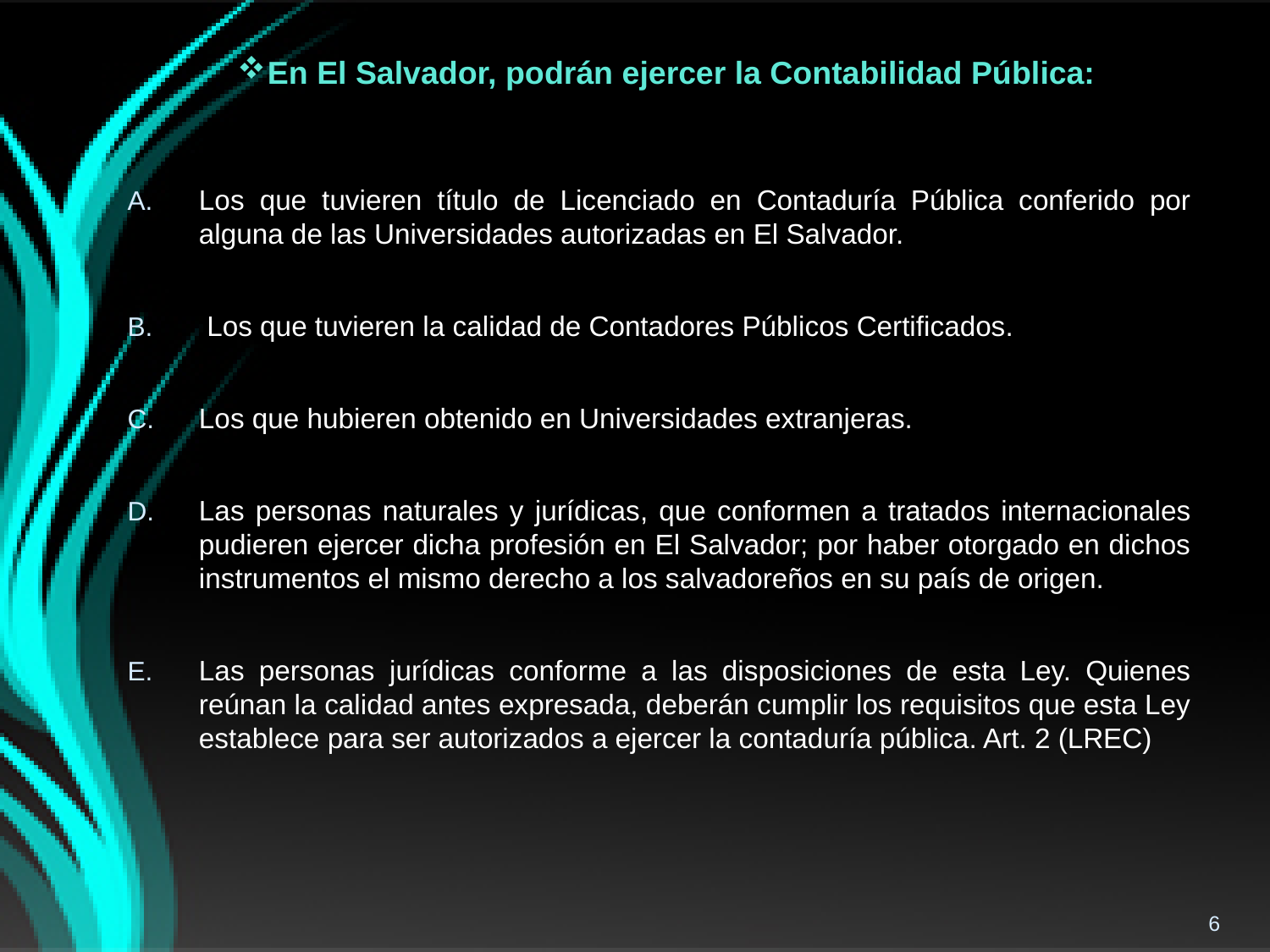

En El Salvador, podrán ejercer la Contabilidad Pública:
Los que tuvieren título de Licenciado en Contaduría Pública conferido por alguna de las Universidades autorizadas en El Salvador.

 Los que tuvieren la calidad de Contadores Públicos Certificados.

Los que hubieren obtenido en Universidades extranjeras.

Las personas naturales y jurídicas, que conformen a tratados internacionales pudieren ejercer dicha profesión en El Salvador; por haber otorgado en dichos instrumentos el mismo derecho a los salvadoreños en su país de origen.

Las personas jurídicas conforme a las disposiciones de esta Ley. Quienes reúnan la calidad antes expresada, deberán cumplir los requisitos que esta Ley establece para ser autorizados a ejercer la contaduría pública. Art. 2 (LREC)

6